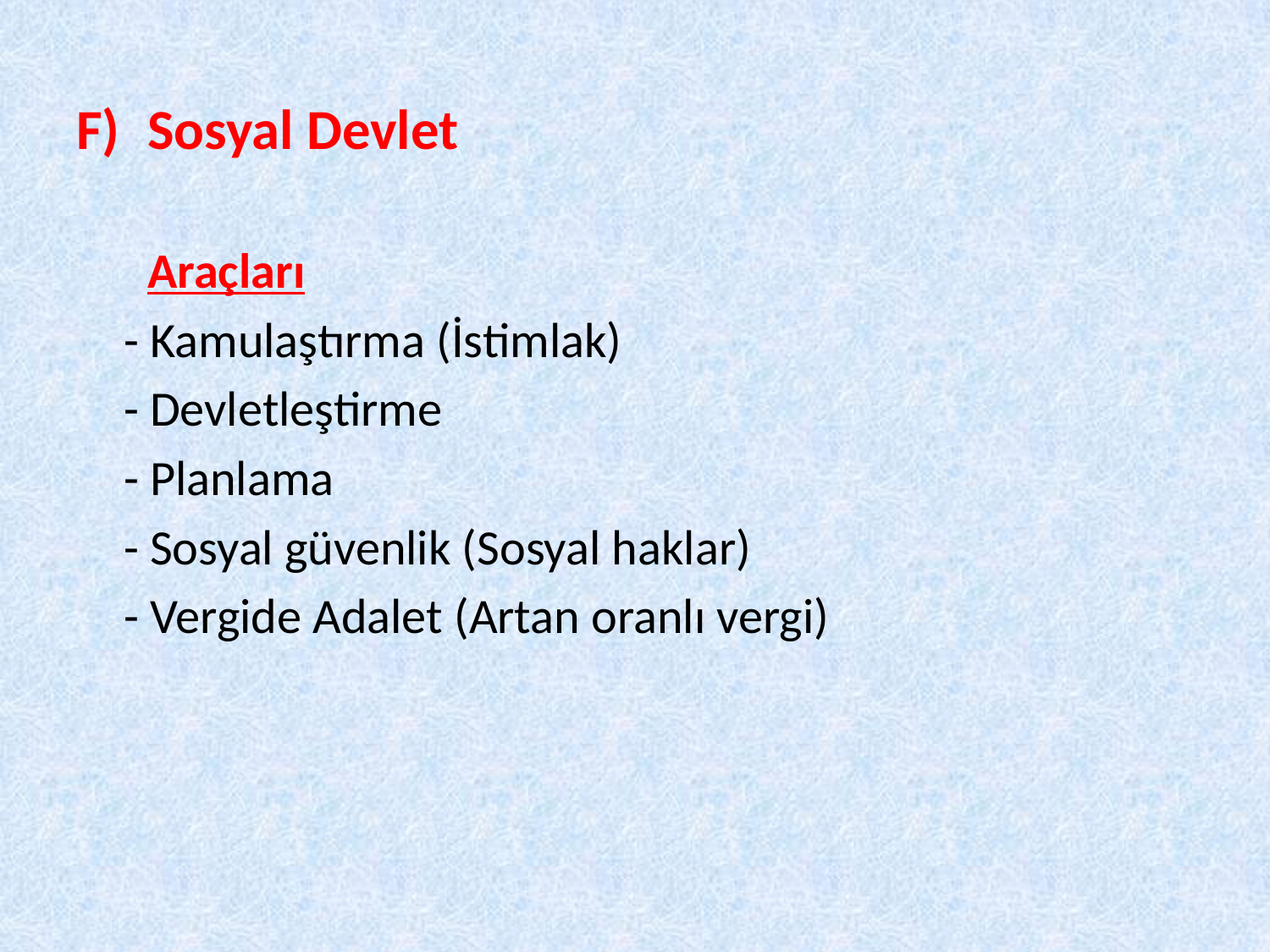

Sosyal Devlet

	Araçları
	- Kamulaştırma (İstimlak)
	- Devletleştirme
	- Planlama
	- Sosyal güvenlik (Sosyal haklar)
	- Vergide Adalet (Artan oranlı vergi)